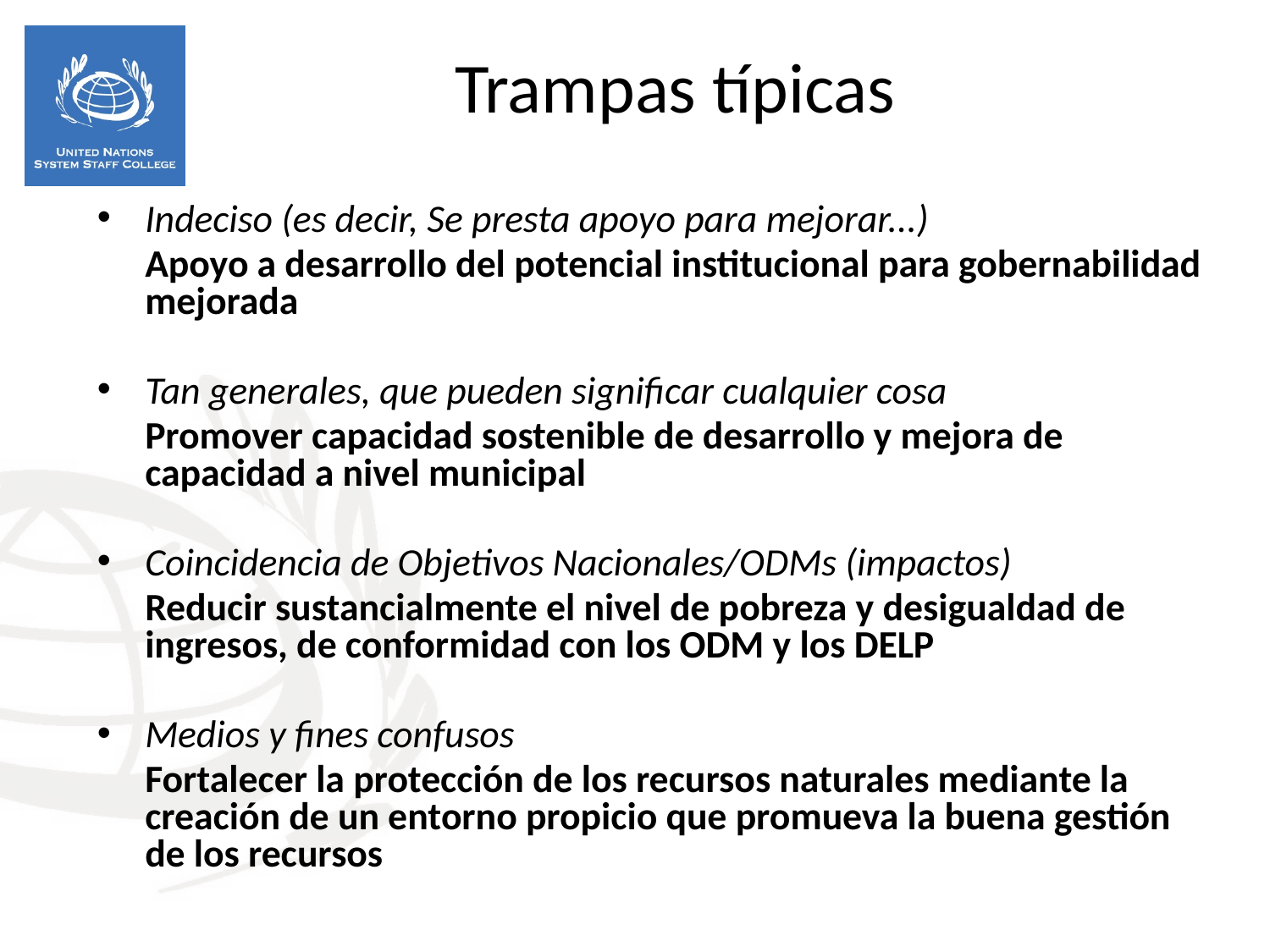

Trampas típicas
Indeciso (es decir, Se presta apoyo para mejorar...)
	Apoyo a desarrollo del potencial institucional para gobernabilidad mejorada

Tan generales, que pueden significar cualquier cosa
	Promover capacidad sostenible de desarrollo y mejora de capacidad a nivel municipal

Coincidencia de Objetivos Nacionales/ODMs (impactos)
	Reducir sustancialmente el nivel de pobreza y desigualdad de ingresos, de conformidad con los ODM y los DELP

Medios y fines confusos
	Fortalecer la protección de los recursos naturales mediante la creación de un entorno propicio que promueva la buena gestión de los recursos